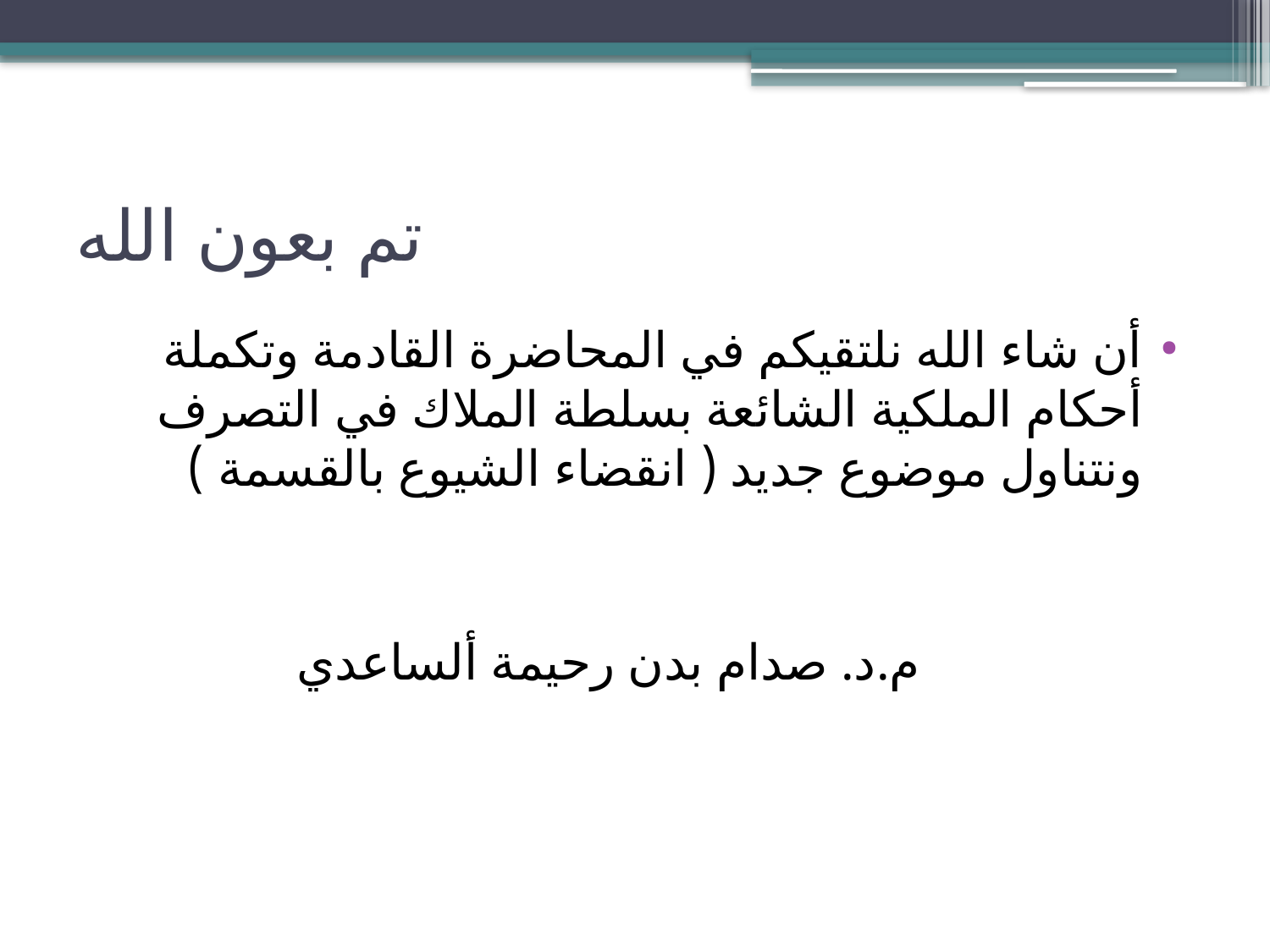

# تم بعون الله
أن شاء الله نلتقيكم في المحاضرة القادمة وتكملة أحكام الملكية الشائعة بسلطة الملاك في التصرف ونتناول موضوع جديد ( انقضاء الشيوع بالقسمة )

                    م.د. صدام بدن رحيمة ألساعدي